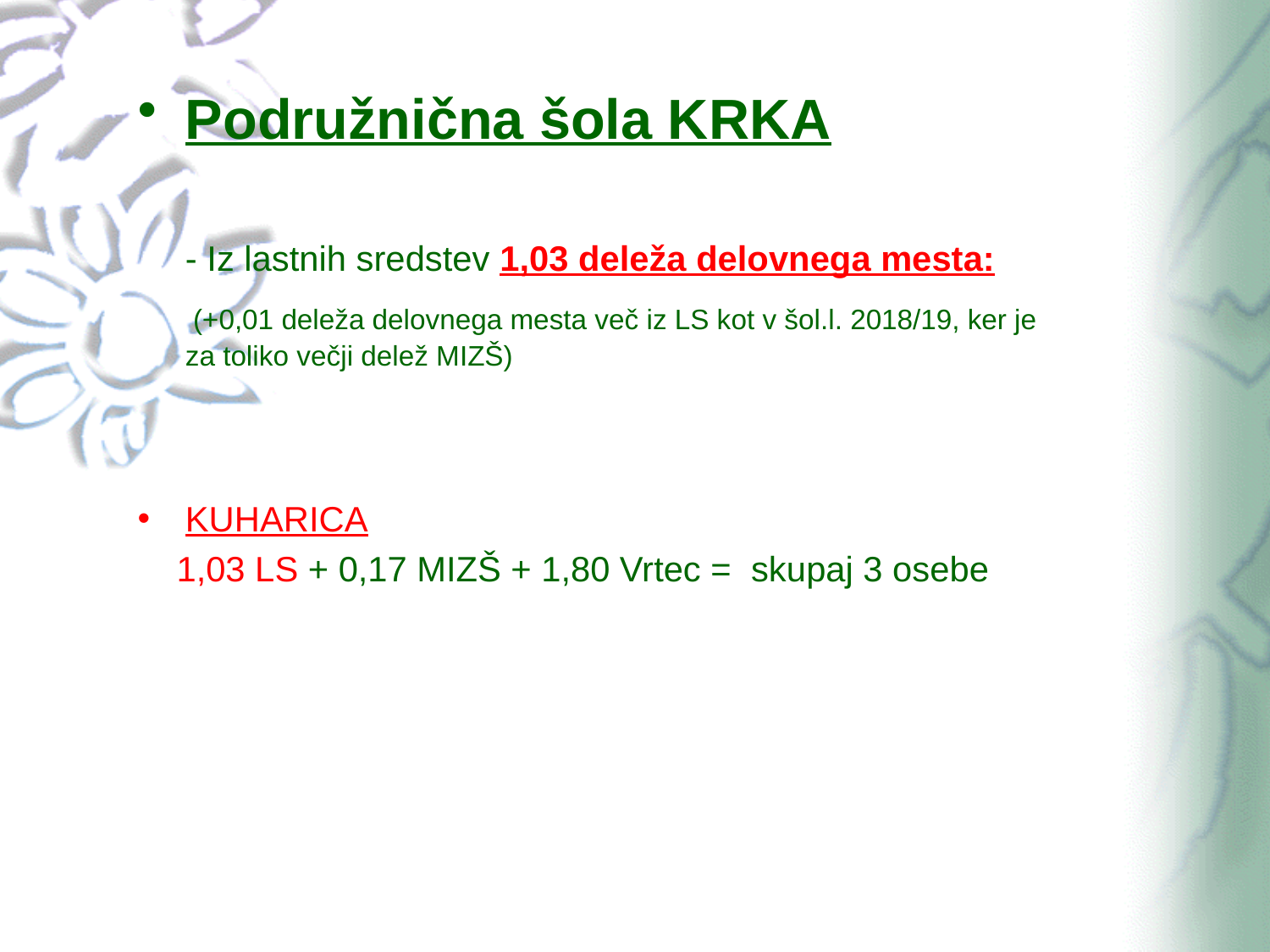

Podružnična šola KRKA

	- Iz lastnih sredstev 1,03 deleža delovnega mesta:
	 (+0,01 deleža delovnega mesta več iz LS kot v šol.l. 2018/19, ker je za toliko večji delež MIZŠ)

KUHARICA
    1,03 LS + 0,17 MIZŠ + 1,80 Vrtec =  skupaj 3 osebe